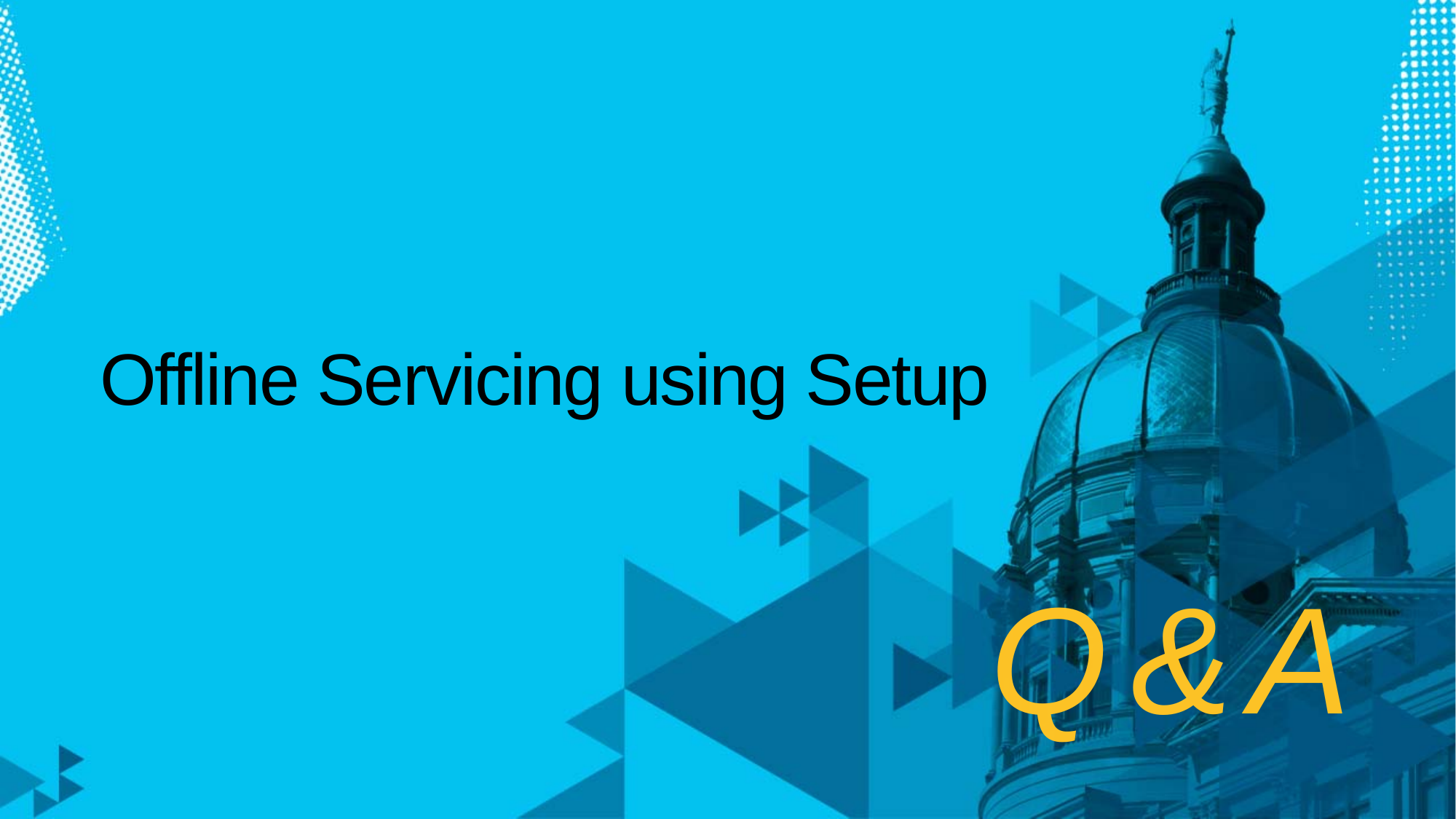

# Offline Servicing using Setup

Q & A